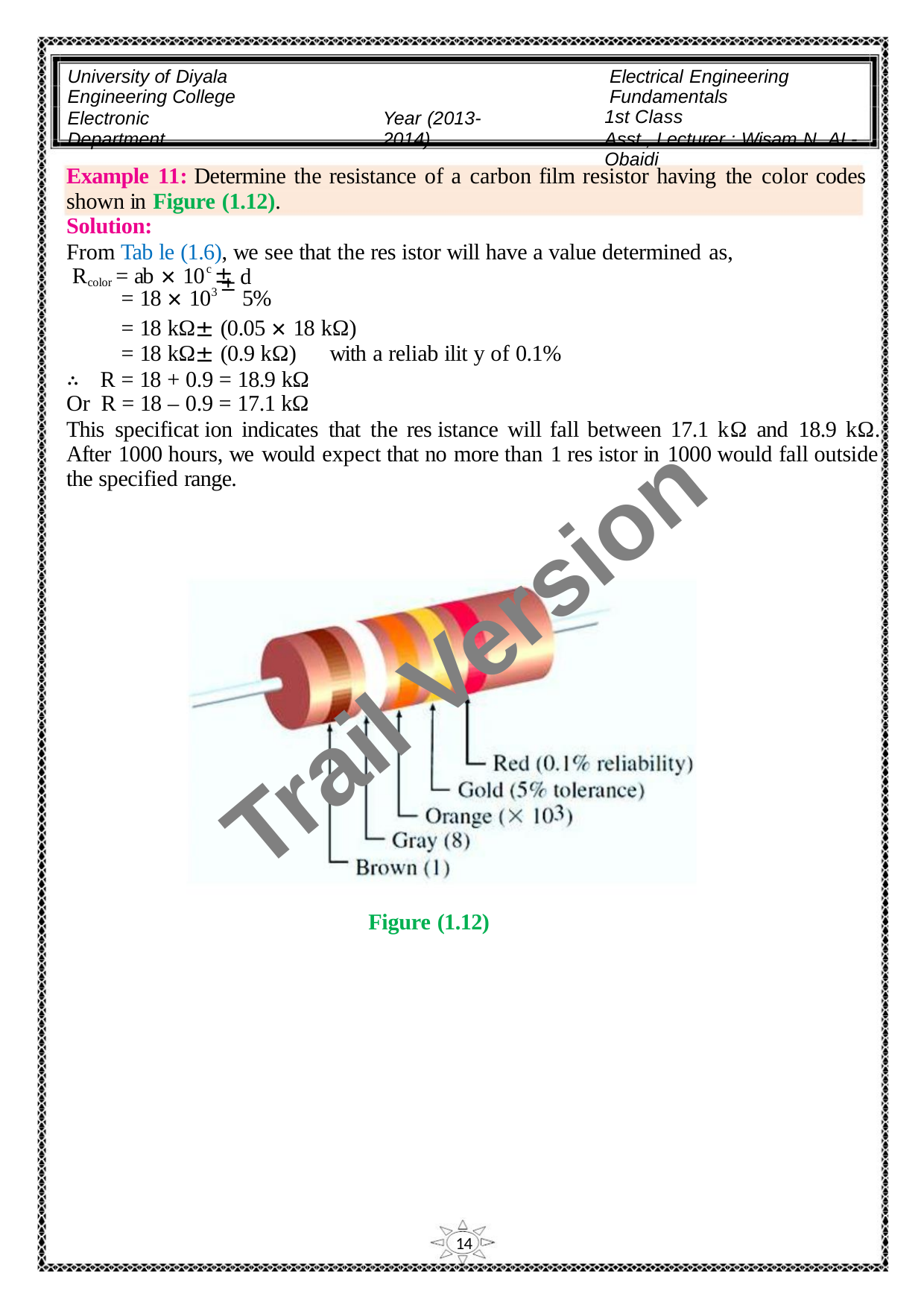

University of Diyala
Engineering College
Electronic Department
Electrical Engineering Fundamentals
1st Class
Asst., Lecturer : Wisam N. AL-Obaidi
Year (2013-2014)
Example 11: Determine the resistance of a carbon film resistor having the color codes
shown in Figure (1.12).
Solution:
From Tab le (1.6), we see that the res istor will have a value determined as,
c ±
Rcolor = ab × 10
d
= 18 × 103 ± 5%
= 18 kΩ± (0.05 × 18 kΩ)
= 18 kΩ± (0.9 kΩ) with a reliab ilit y of 0.1%
∴ R = 18 + 0.9 = 18.9 kΩ
Or R = 18 – 0.9 = 17.1 kΩ
This specificat ion indicates that the res istance will fall between 17.1 kΩ and 18.9 kΩ.
After 1000 hours, we would expect that no more than 1 res istor in 1000 would fall outside
the specified range.
Trail Version
Trail Version
Trail Version
Trail Version
Trail Version
Trail Version
Trail Version
Trail Version
Trail Version
Trail Version
Trail Version
Trail Version
Trail Version
Figure (1.12)
14